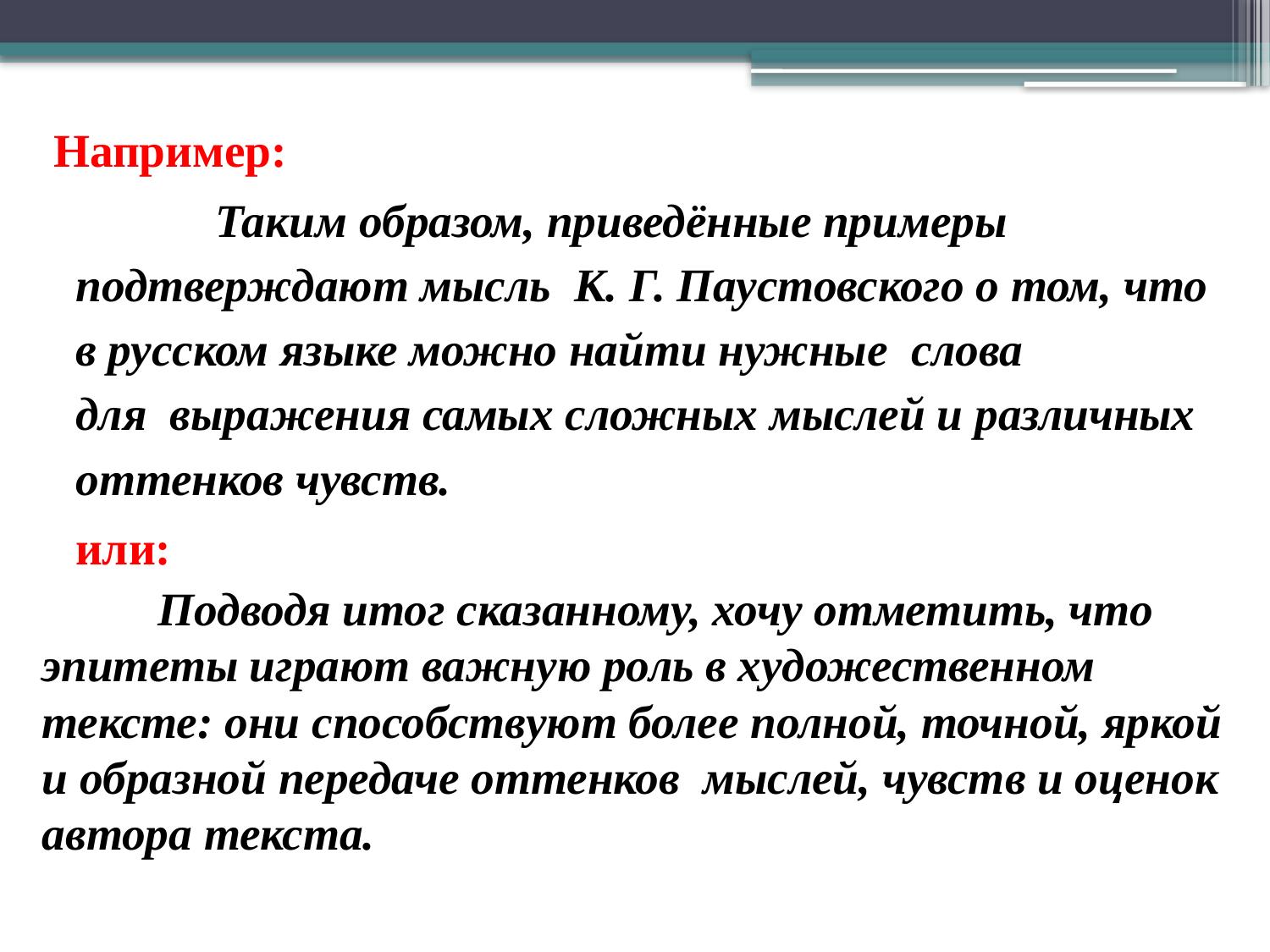

Например:
            Таким образом, приведённые примеры подтверждают мысль  К. Г. Паустовского о том, что в русском языке можно найти нужные  слова для  выражения самых сложных мыслей и различных оттенков чувств.
или:
          Подводя итог сказанному, хочу отметить, что эпитеты играют важную роль в художественном тексте: они способствуют более полной, точной, яркой и образной передаче оттенков  мыслей, чувств и оценок автора текста.